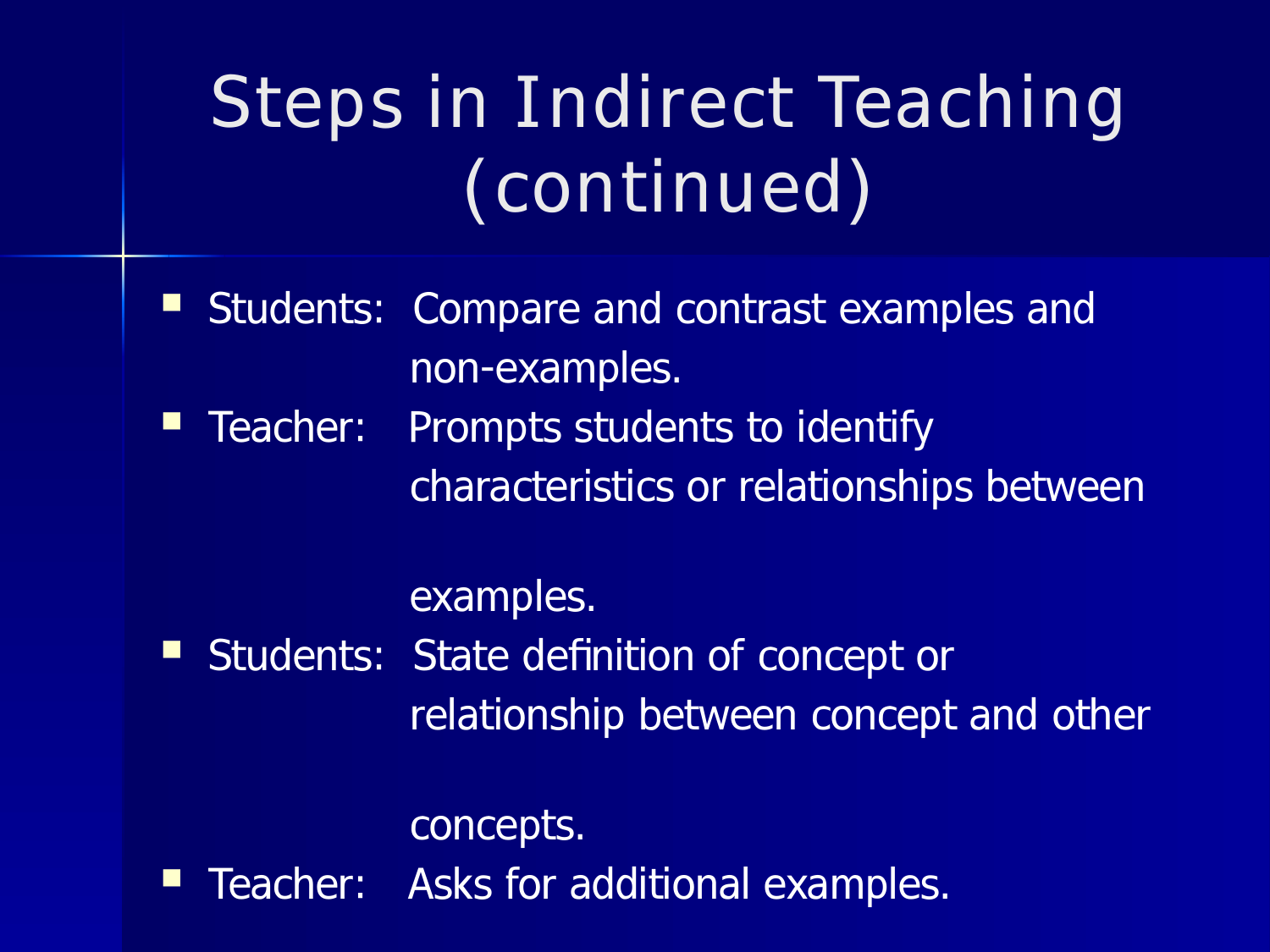

# Steps in Indirect Teaching (continued)
Students:  Compare and contrast examples and
                   non-examples.
Teacher:   Prompts students to identify
                   characteristics or relationships between
                   examples.
Students:  State definition of concept or
                   relationship between concept and other
                   concepts.
Teacher:   Asks for additional examples.